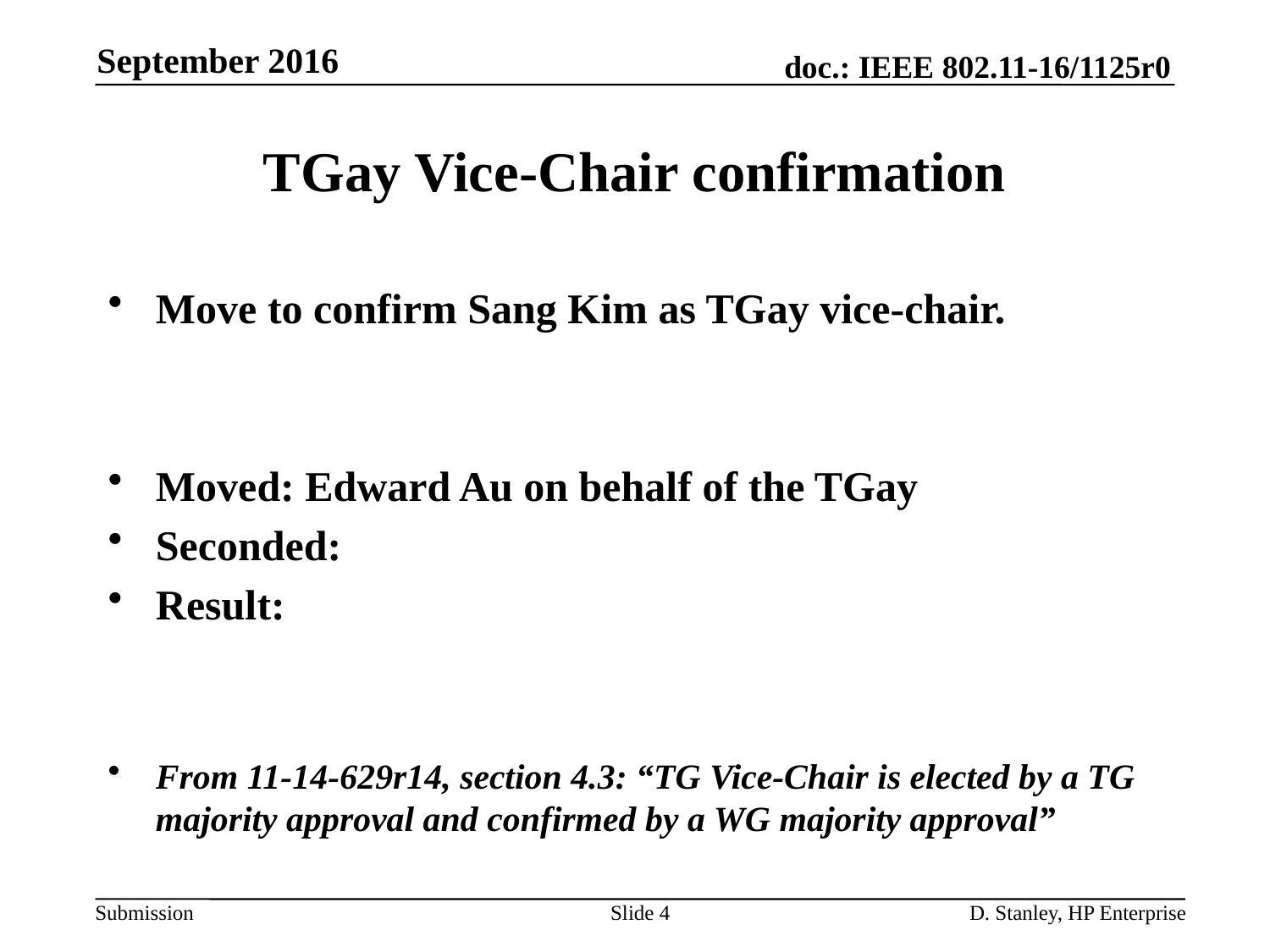

September 2016
# TGay Vice-Chair confirmation
Move to confirm Sang Kim as TGay vice-chair.

Moved: Edward Au on behalf of the TGay
Seconded:
Result:

From 11-14-629r14, section 4.3: “TG Vice-Chair is elected by a TG majority approval and confirmed by a WG majority approval”

Slide 4
D. Stanley, HP Enterprise